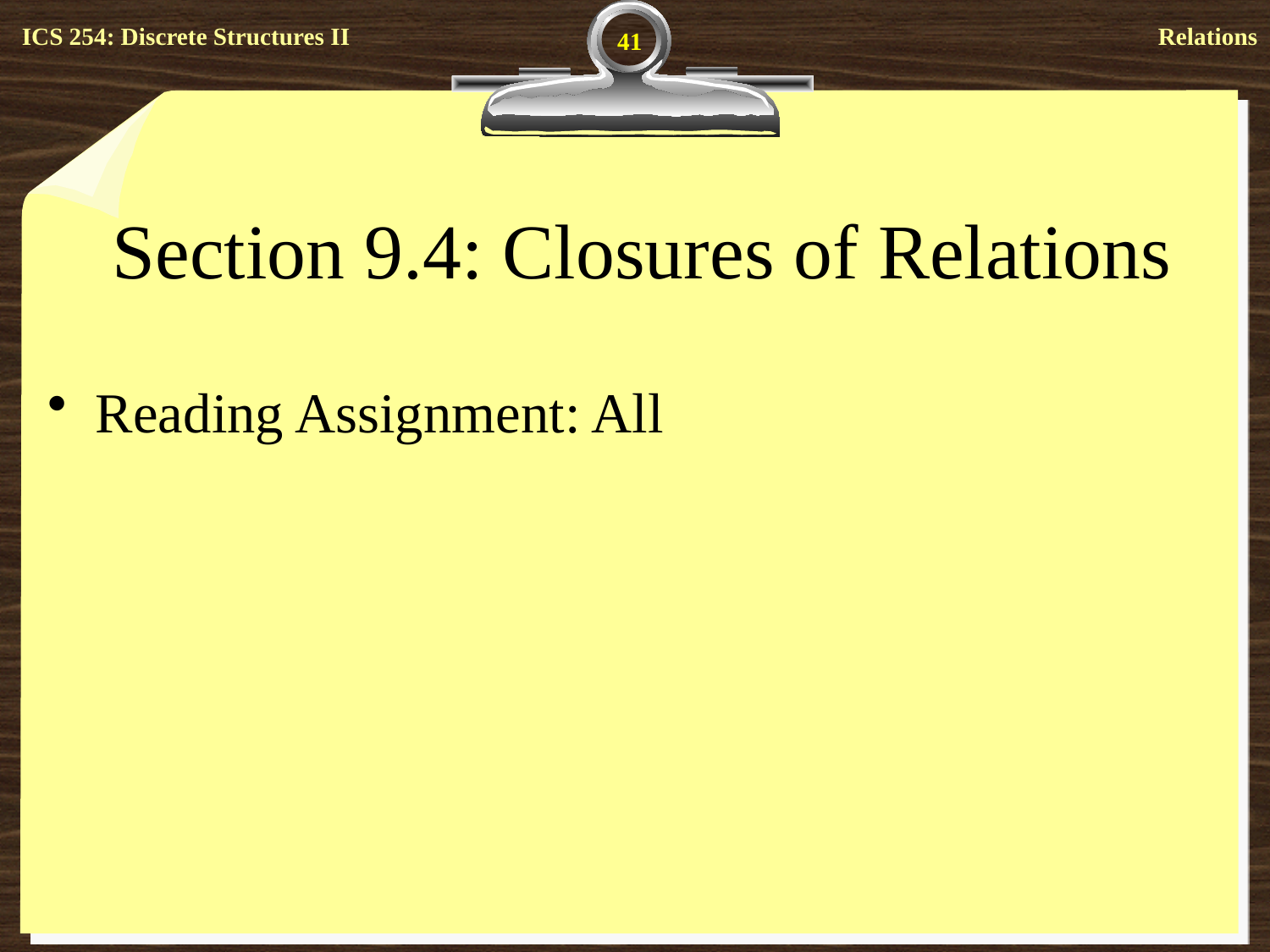

41
# Section 9.4: Closures of Relations
Reading Assignment: All